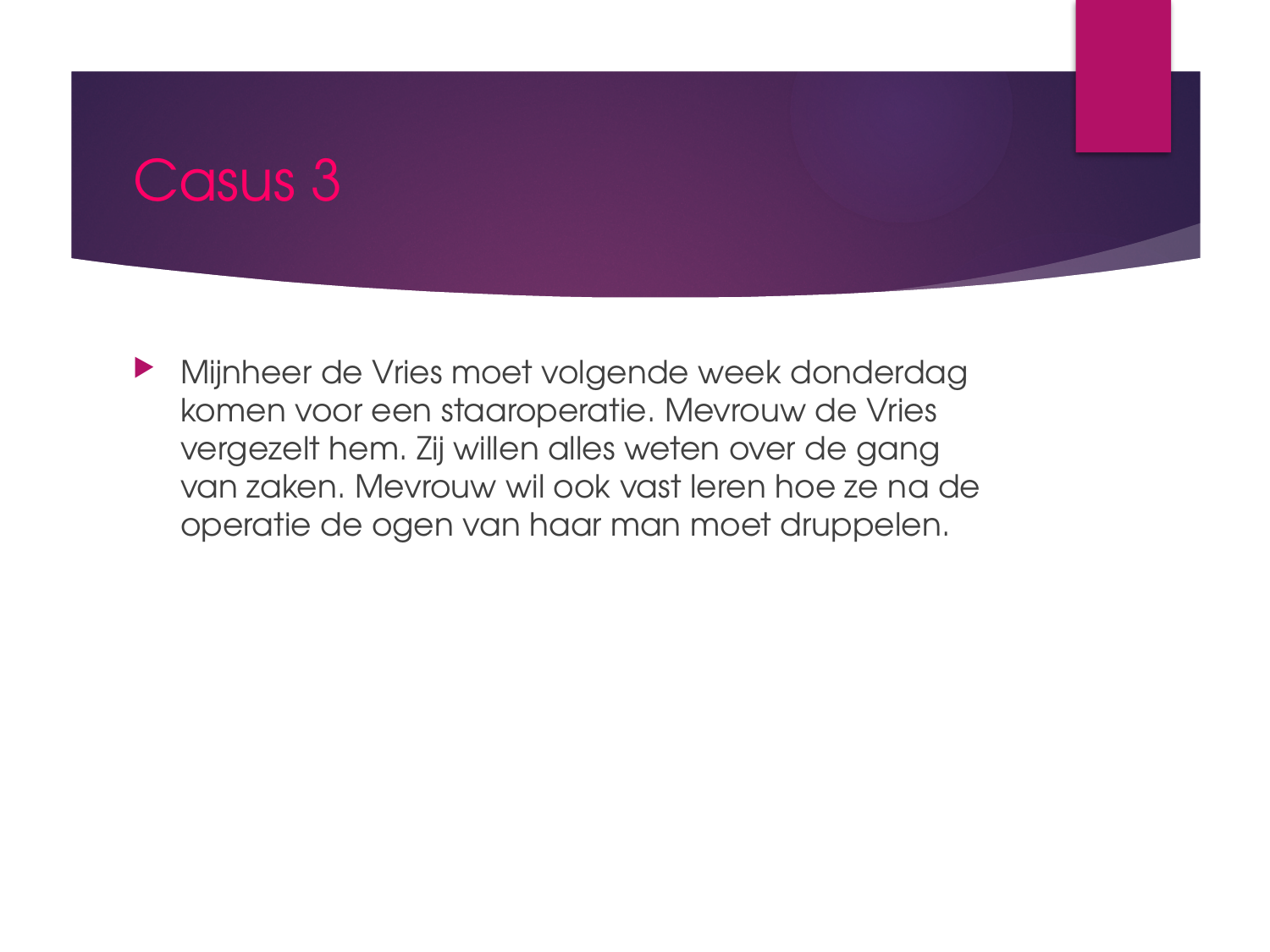

# Casus 3
Mijnheer de Vries moet volgende week donderdag komen voor een staaroperatie. Mevrouw de Vries vergezelt hem. Zij willen alles weten over de gang van zaken. Mevrouw wil ook vast leren hoe ze na de operatie de ogen van haar man moet druppelen.